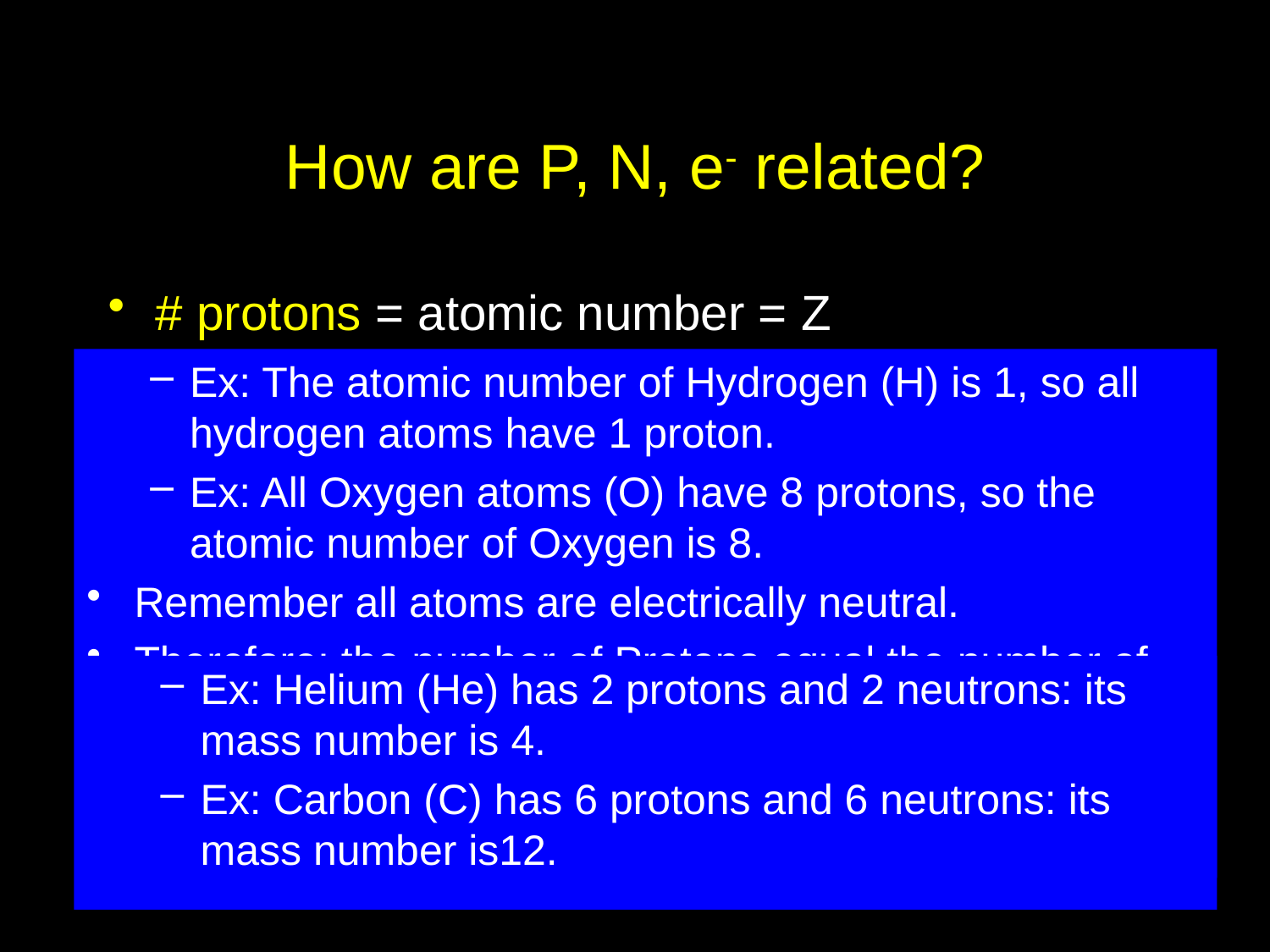

# How are P, N, e- related?
# protons = atomic number = Z

# electrons = # protons in a neutral atom

# protons + # neutrons = mass number = A
Ex: The atomic number of Hydrogen (H) is 1, so all hydrogen atoms have 1 proton.
Ex: All Oxygen atoms (O) have 8 protons, so the atomic number of Oxygen is 8.
Remember all atoms are electrically neutral.
Therefore; the number of Protons equal the number of Electrons.
Meaning the number of negatively charged particles must equal the number of postively charged particles.

Ex: Helium (He) has 2 protons and 2 neutrons: its mass number is 4.
Ex: Carbon (C) has 6 protons and 6 neutrons: its mass number is12.